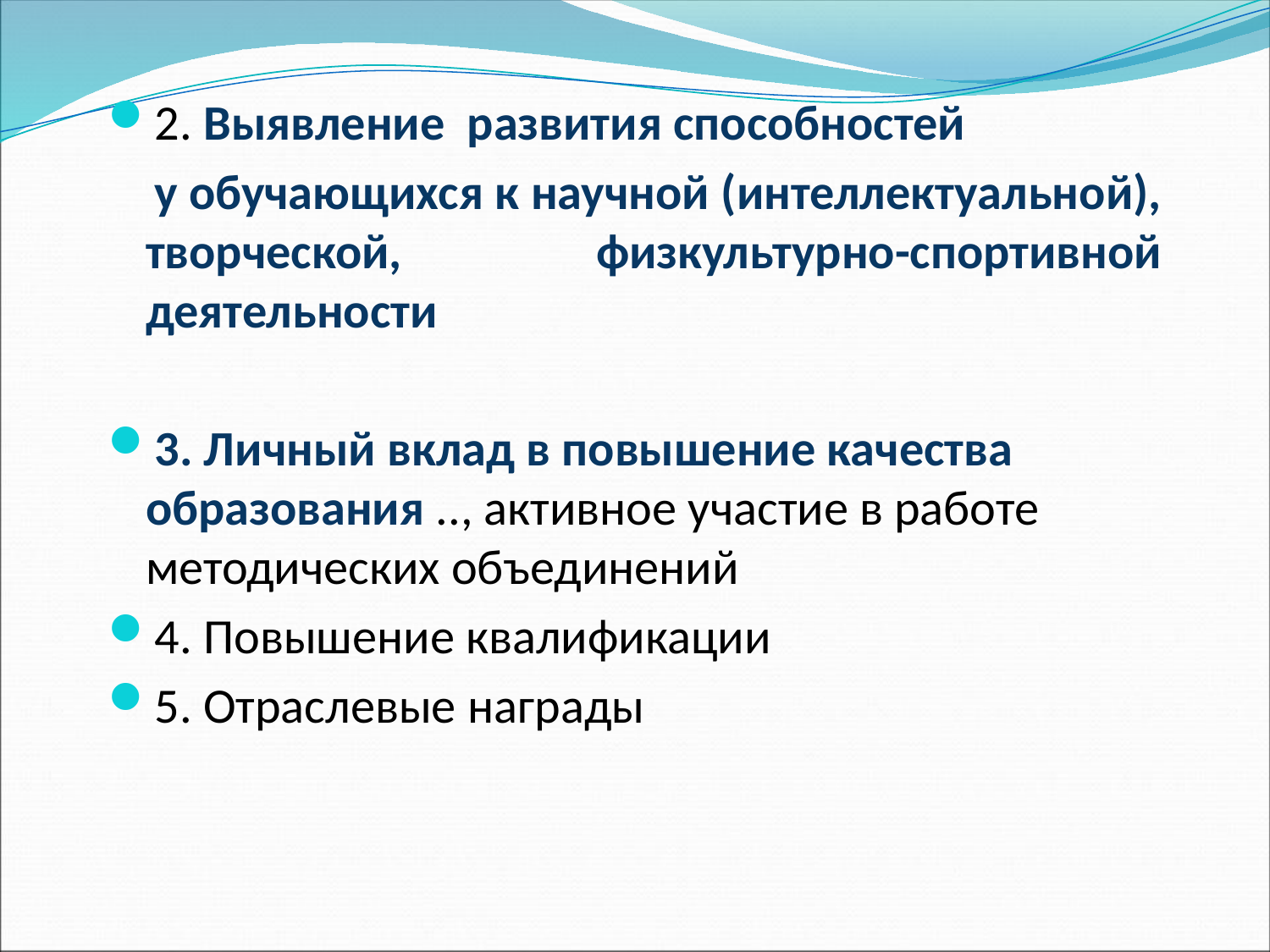

# 2. Выявление  развития способностей
    у обучающихся к научной (интеллектуальной), творческой, физкультурно-спортивной деятельности

3. Личный вклад в повышение качества образования .., активное участие в работе методических объединений
4. Повышение квалификации
5. Отраслевые награды